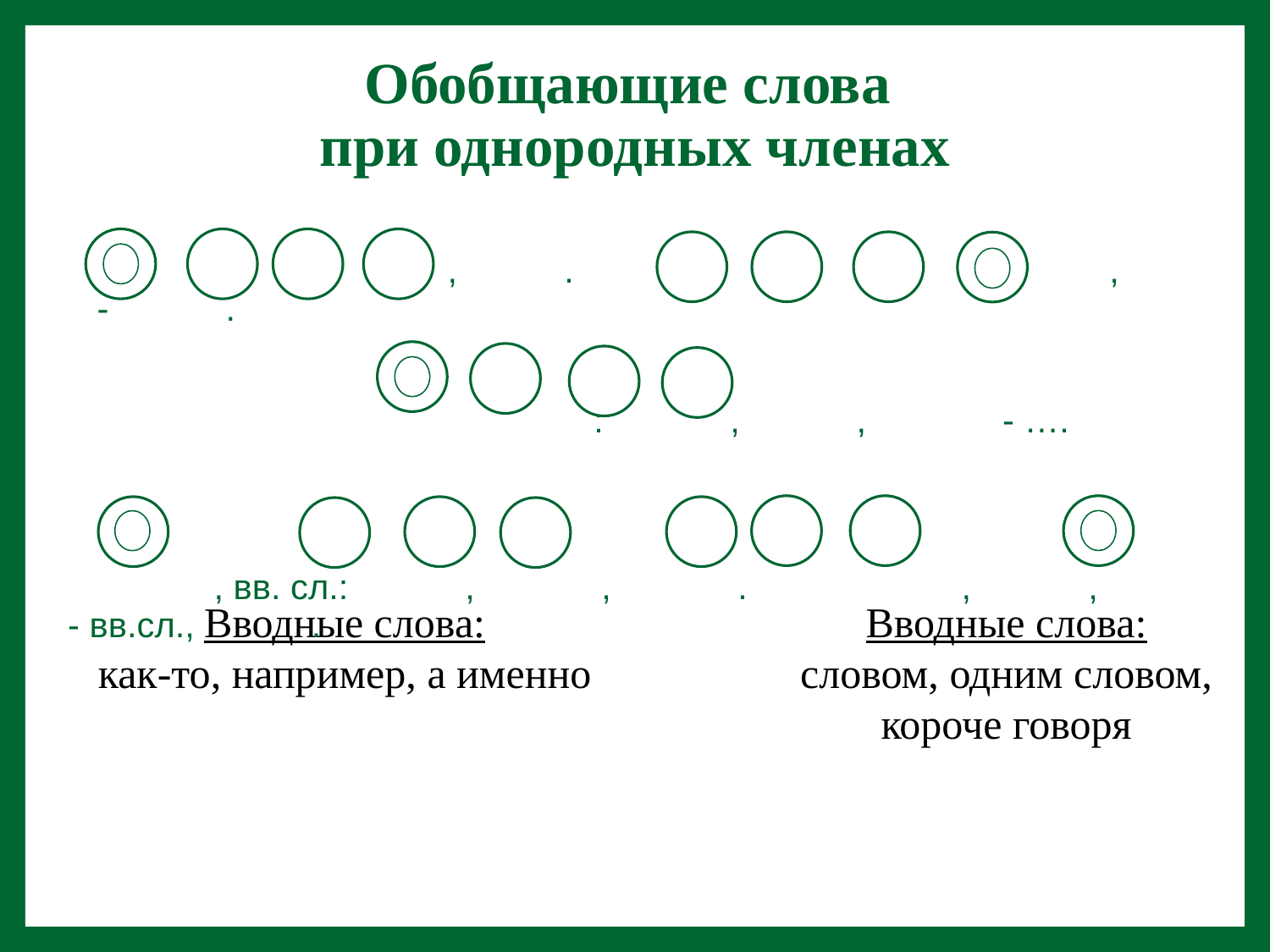

# Обобщающие слова при однородных членах

              :            ,           ,           .                                         ,             ,              -            .

                                                      :             ,            ,              - ….

               , вв. сл.:            ,             ,             .                      ,            ,             - вв.сл.,            .

Вводные слова:
словом, одним словом, короче говоря
Вводные слова:
как-то, например, а именно